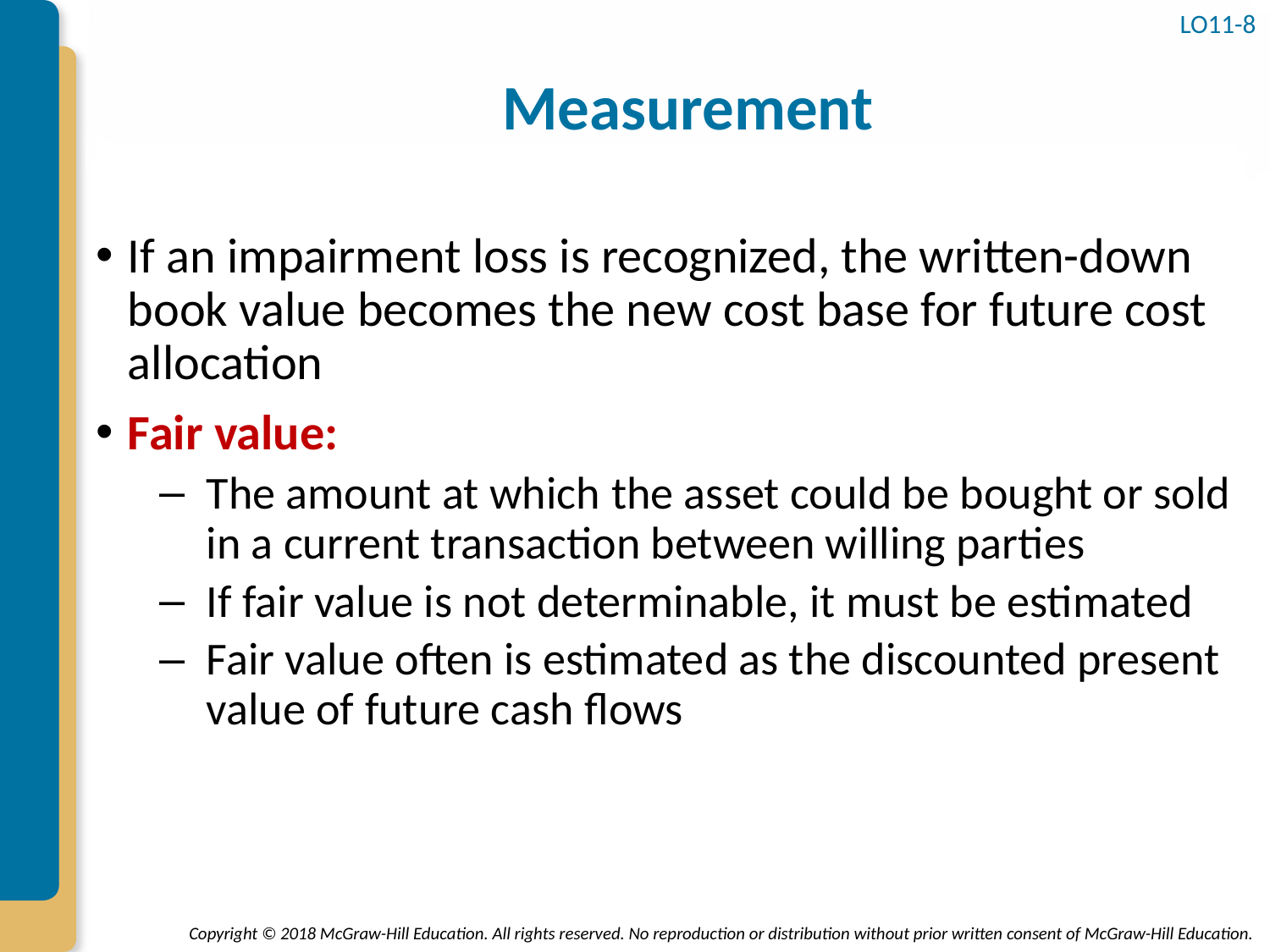

LO11-8
# Measurement
If an impairment loss is recognized, the written-down book value becomes the new cost base for future cost allocation
Fair value:
The amount at which the asset could be bought or sold in a current transaction between willing parties
If fair value is not determinable, it must be estimated
Fair value often is estimated as the discounted present value of future cash flows